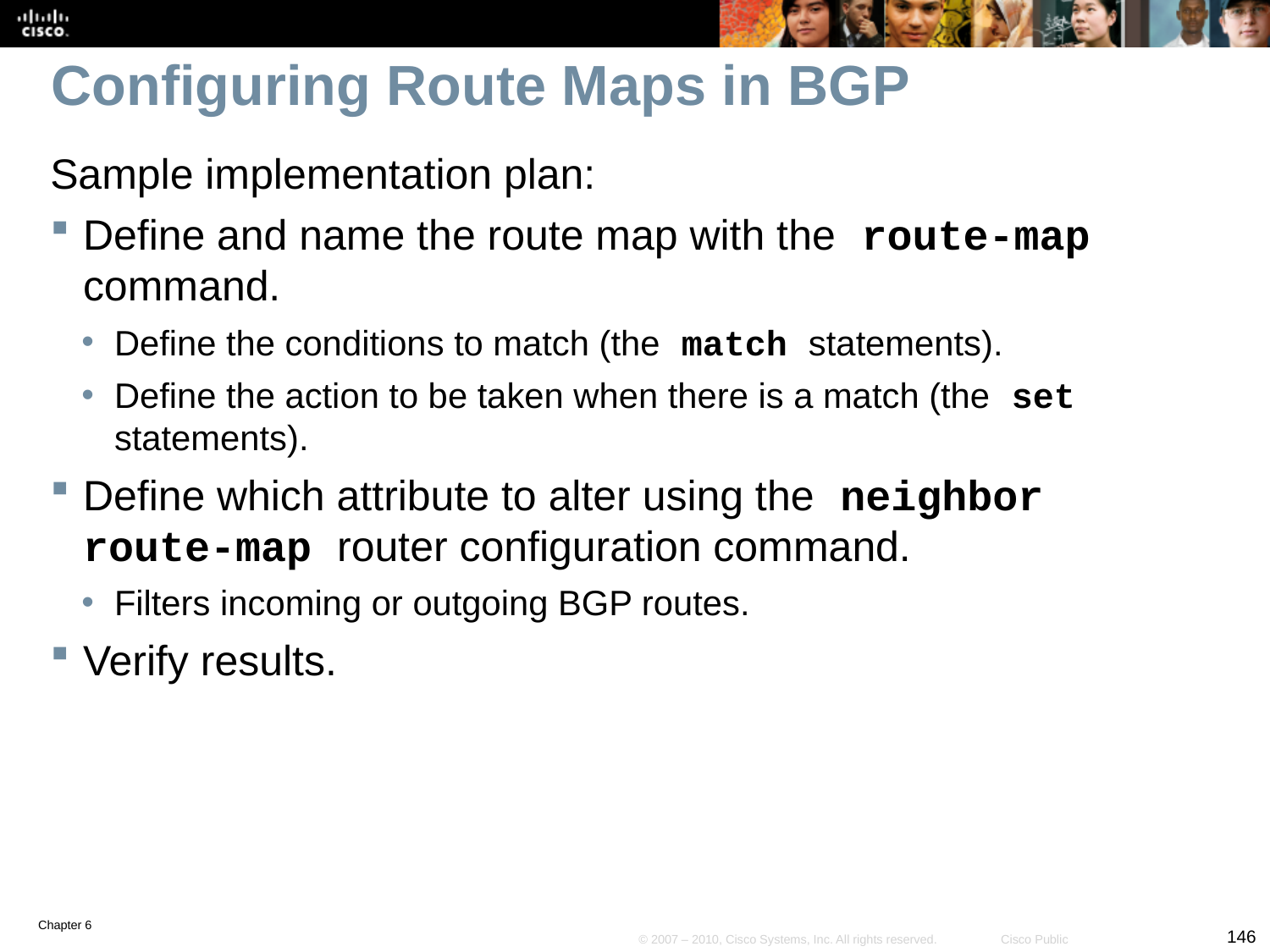

# Configuring Route Maps in BGP
Sample implementation plan:
Define and name the route map with the route-map command.
Define the conditions to match (the match statements).
Define the action to be taken when there is a match (the set statements).
Define which attribute to alter using the neighbor route-map router configuration command.
Filters incoming or outgoing BGP routes.
Verify results.